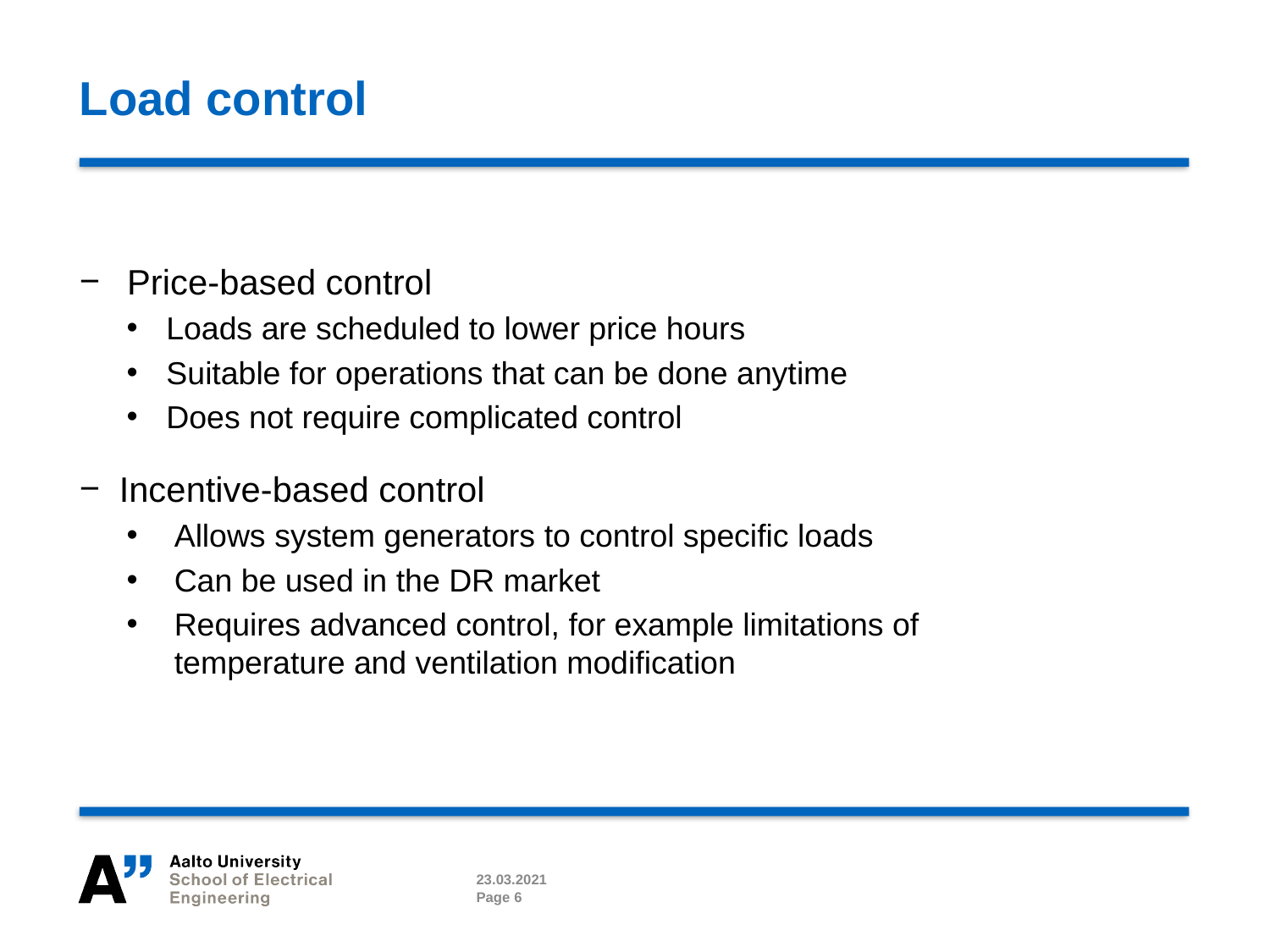

# Load control
Price-based control
Loads are scheduled to lower price hours
Suitable for operations that can be done anytime
Does not require complicated control

Incentive-based control
Allows system generators to control specific loads
Can be used in the DR market
Requires advanced control, for example limitations of temperature and ventilation modification

23.03.2021

Page 6